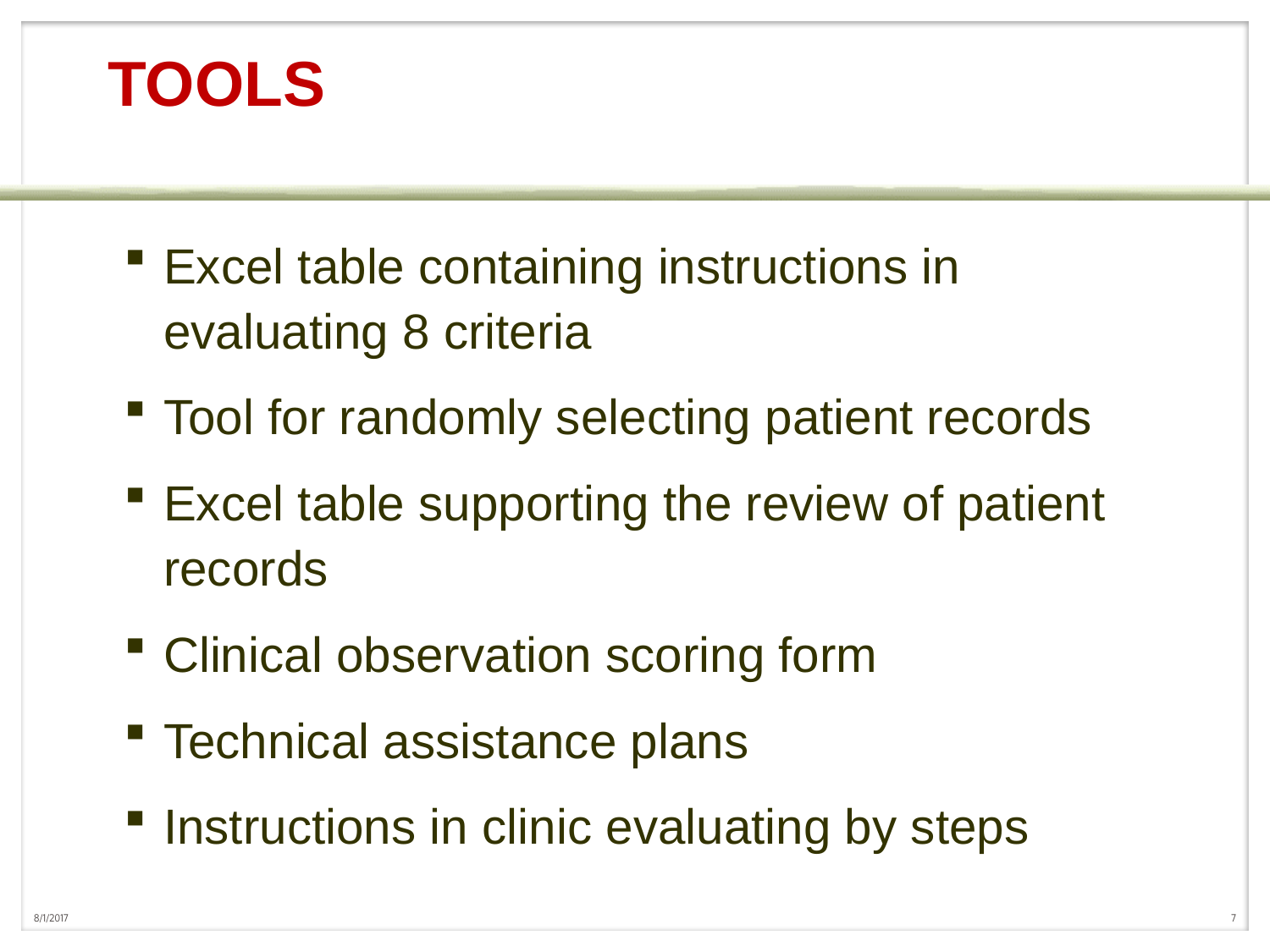

# TOOLS
Excel table containing instructions in evaluating 8 criteria
Tool for randomly selecting patient records
Excel table supporting the review of patient records
Clinical observation scoring form
Technical assistance plans
Instructions in clinic evaluating by steps

8/1/2017
7